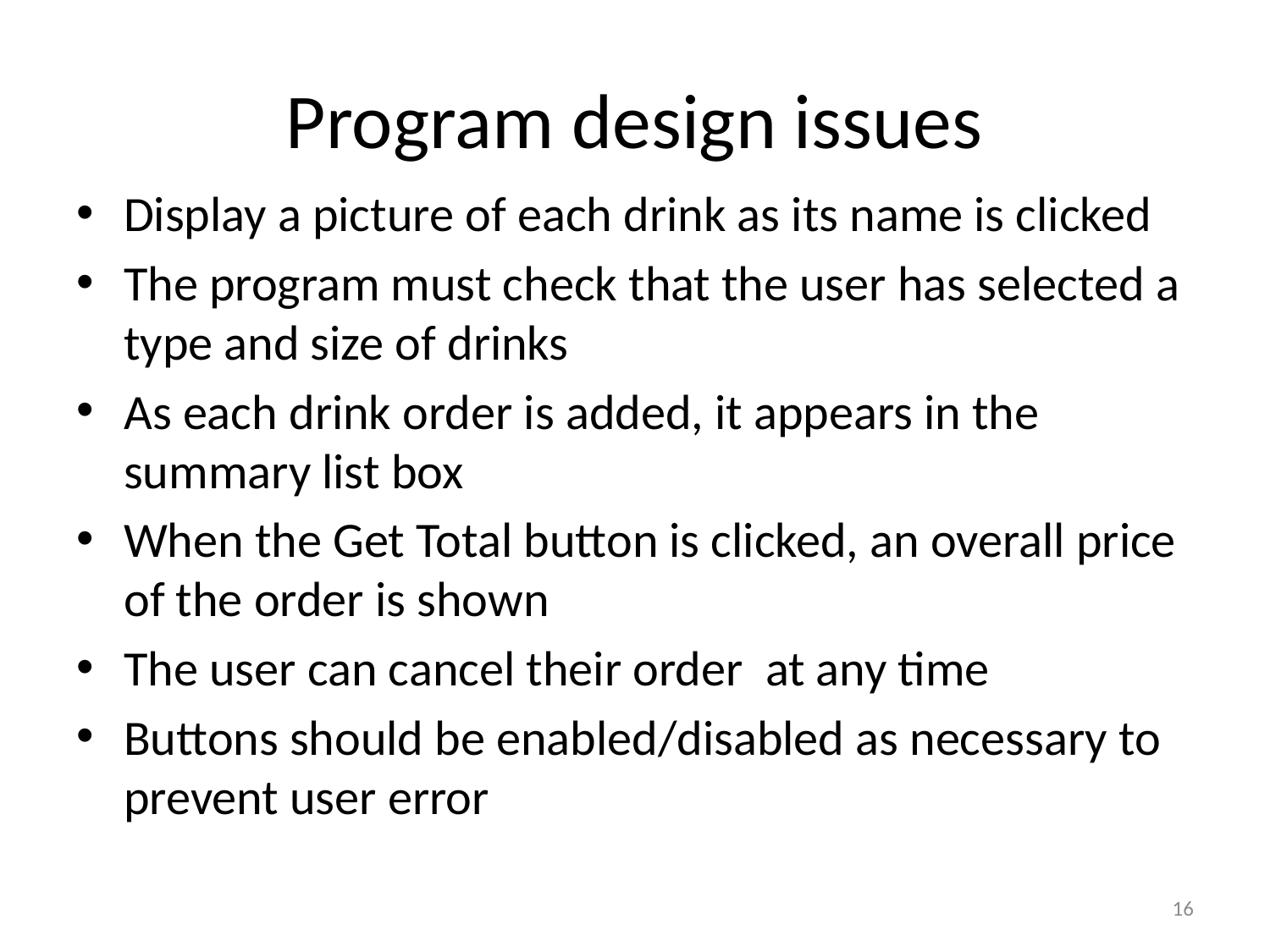

# Program design issues
Display a picture of each drink as its name is clicked
The program must check that the user has selected a type and size of drinks
As each drink order is added, it appears in the summary list box
When the Get Total button is clicked, an overall price of the order is shown
The user can cancel their order  at any time
Buttons should be enabled/disabled as necessary to prevent user error

16